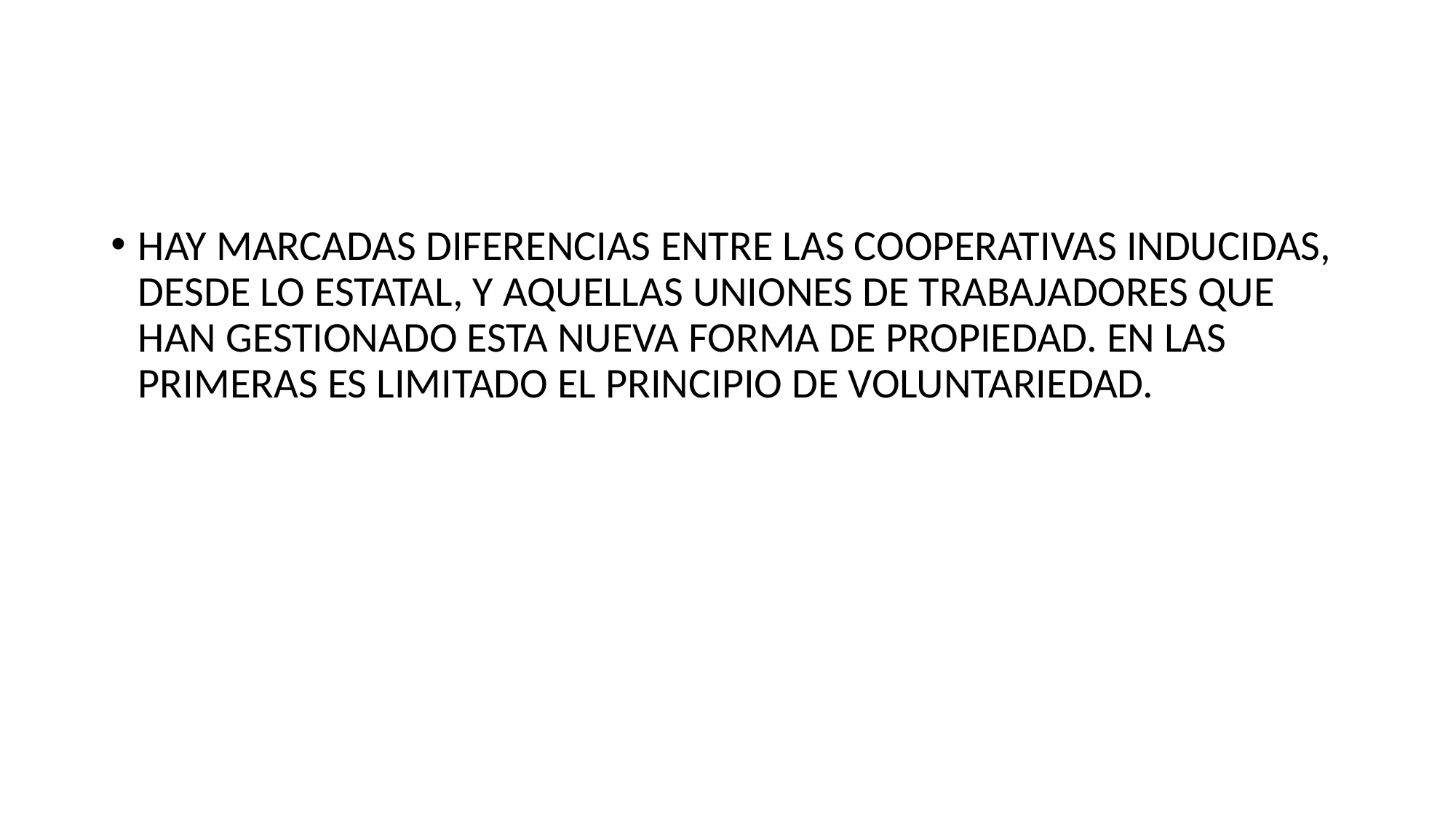

#
HAY MARCADAS DIFERENCIAS ENTRE LAS COOPERATIVAS INDUCIDAS, DESDE LO ESTATAL, Y AQUELLAS UNIONES DE TRABAJADORES QUE HAN GESTIONADO ESTA NUEVA FORMA DE PROPIEDAD. EN LAS PRIMERAS ES LIMITADO EL PRINCIPIO DE VOLUNTARIEDAD.